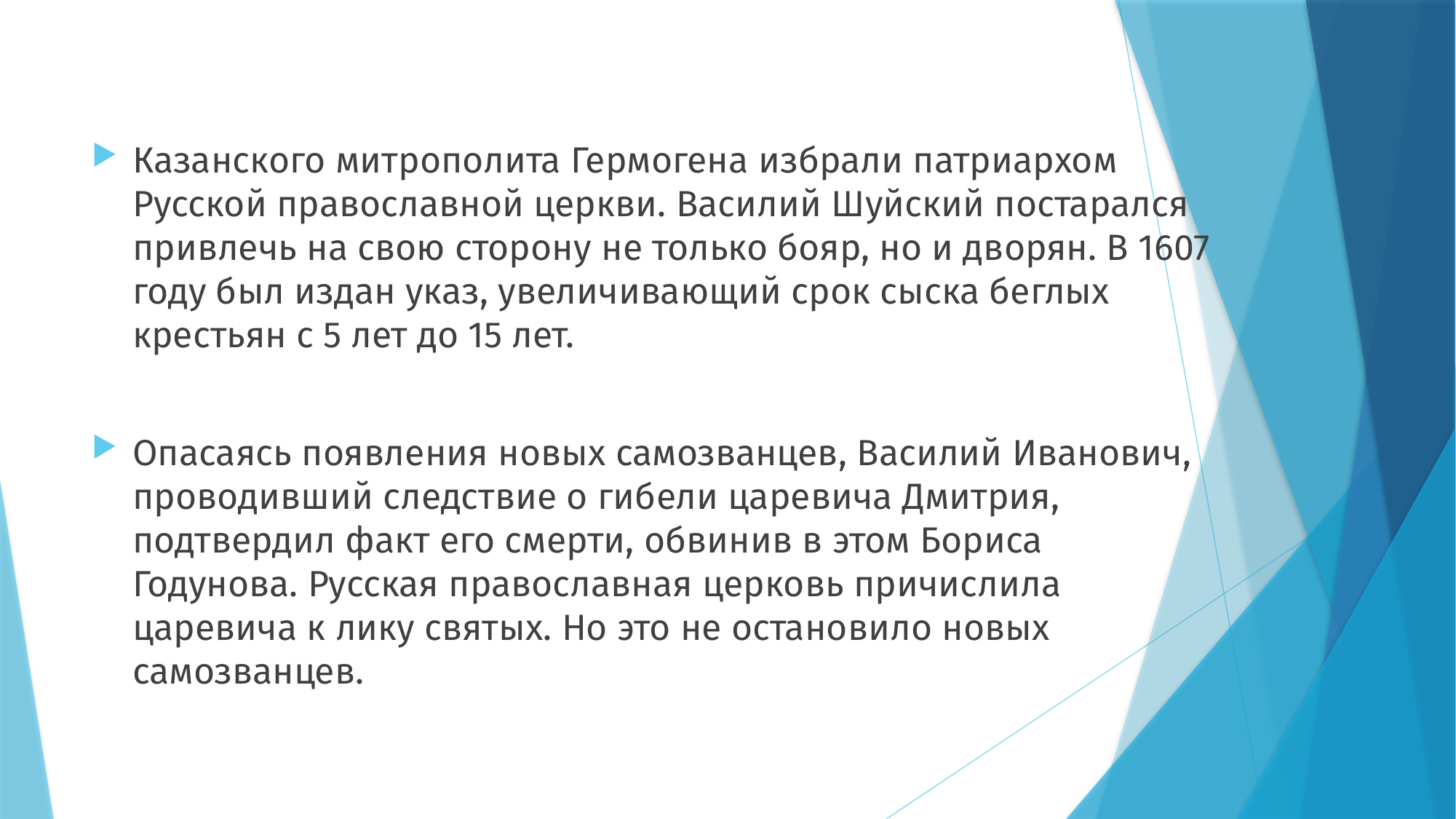

#
Казанского митрополита Гермогена избрали патриархом Русской православной церкви. Василий Шуйский постарался привлечь на свою сторону не только бояр, но и дворян. В 1607 году был издан указ, увеличивающий срок сыска беглых крестьян с 5 лет до 15 лет.

Опасаясь появления новых самозванцев, Василий Иванович, проводивший следствие о гибели царевича Дмитрия, подтвердил факт его смерти, обвинив в этом Бориса Годунова. Русская православная церковь причислила царевича к лику святых. Но это не остановило новых самозванцев.